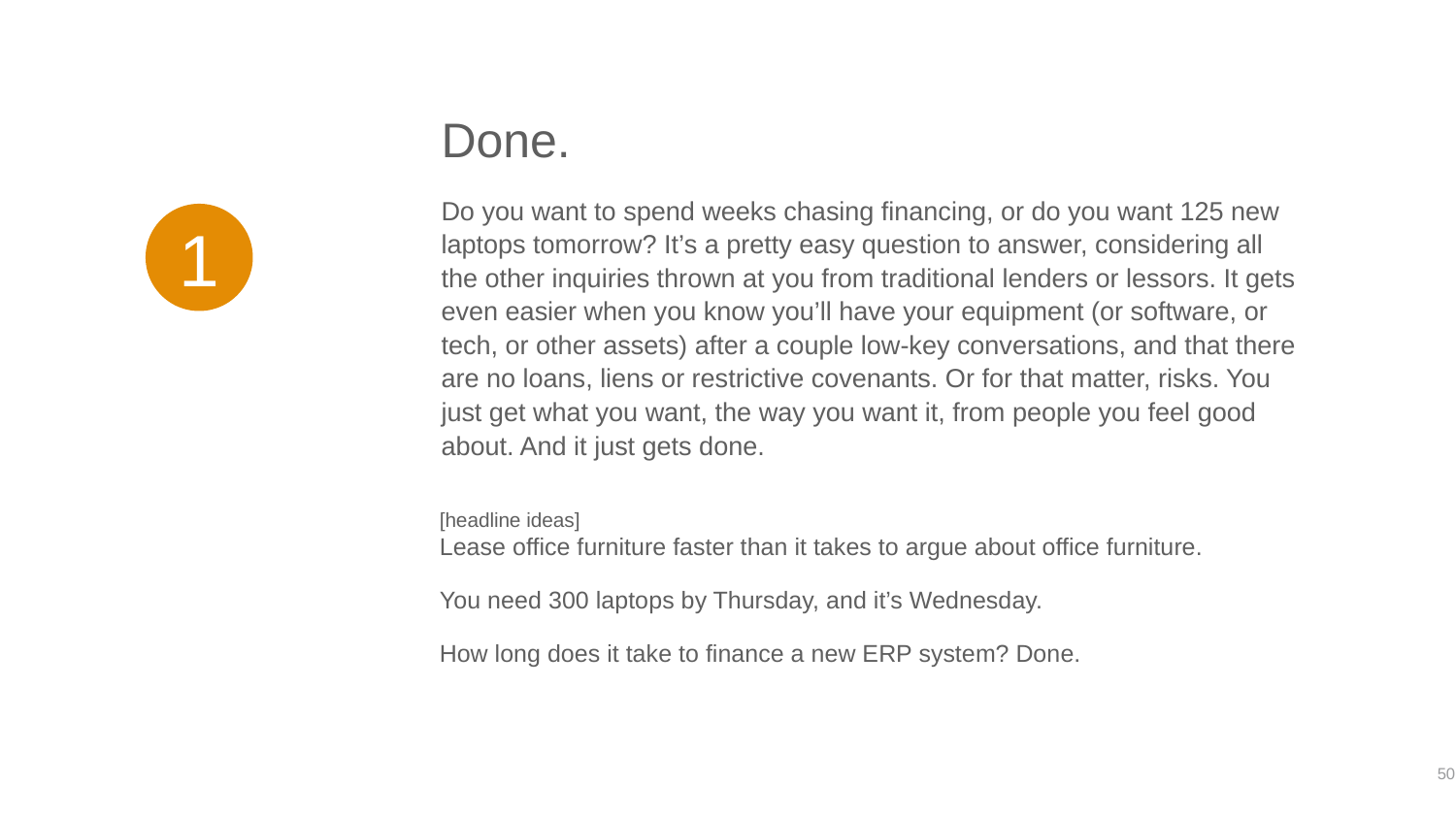

Done.
Do you want to spend weeks chasing financing, or do you want 125 new laptops tomorrow? It’s a pretty easy question to answer, considering all the other inquiries thrown at you from traditional lenders or lessors. It gets even easier when you know you’ll have your equipment (or software, or tech, or other assets) after a couple low-key conversations, and that there are no loans, liens or restrictive covenants. Or for that matter, risks. You just get what you want, the way you want it, from people you feel good about. And it just gets done.
1
[headline ideas]
Lease office furniture faster than it takes to argue about office furniture.
You need 300 laptops by Thursday, and it’s Wednesday.
How long does it take to finance a new ERP system? Done.